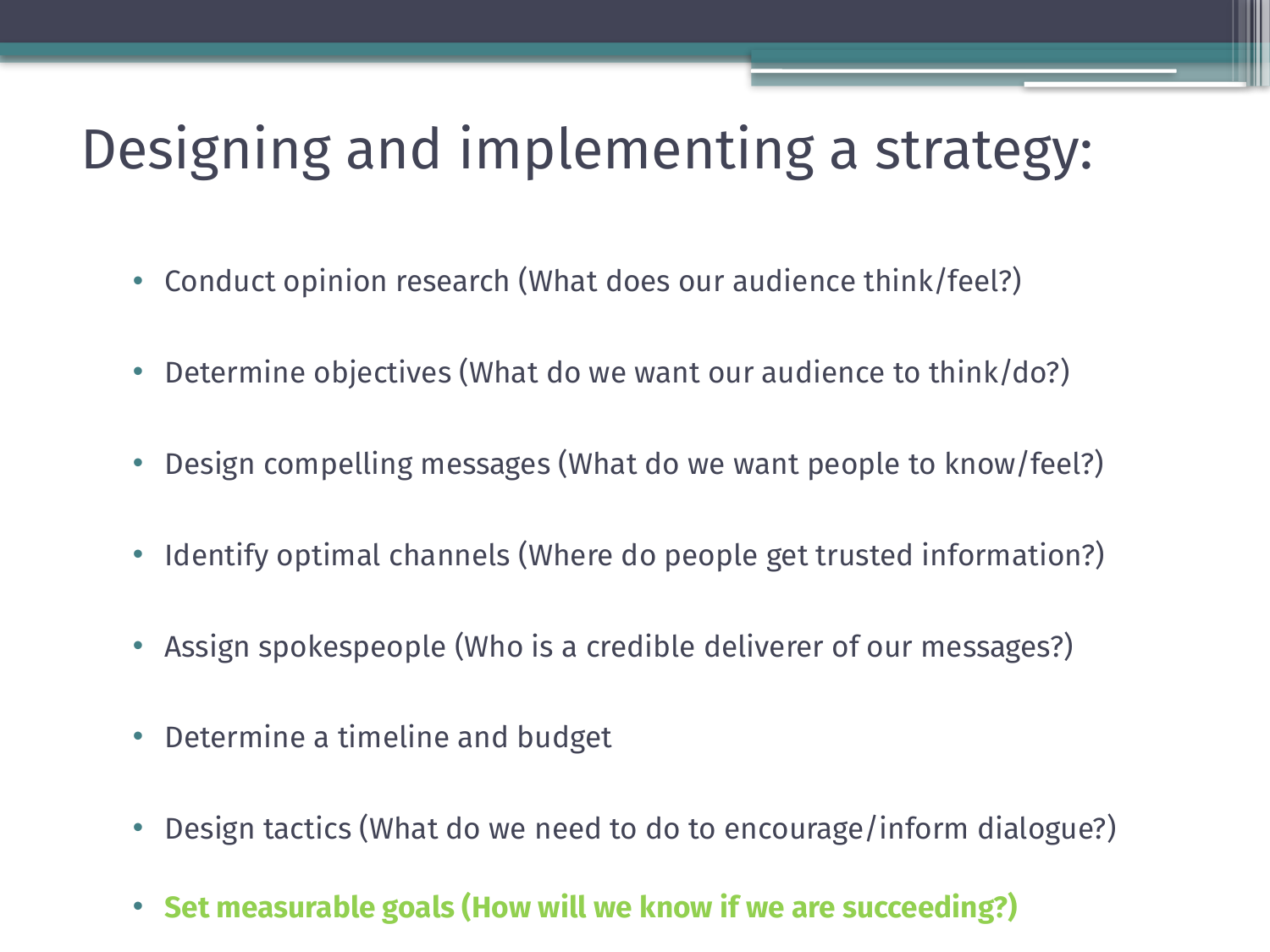

# Designing and implementing a strategy:
Conduct opinion research (What does our audience think/feel?)

Determine objectives (What do we want our audience to think/do?)

Design compelling messages (What do we want people to know/feel?)

Identify optimal channels (Where do people get trusted information?)

Assign spokespeople (Who is a credible deliverer of our messages?)

Determine a timeline and budget

Design tactics (What do we need to do to encourage/inform dialogue?)

Set measurable goals (How will we know if we are succeeding?)